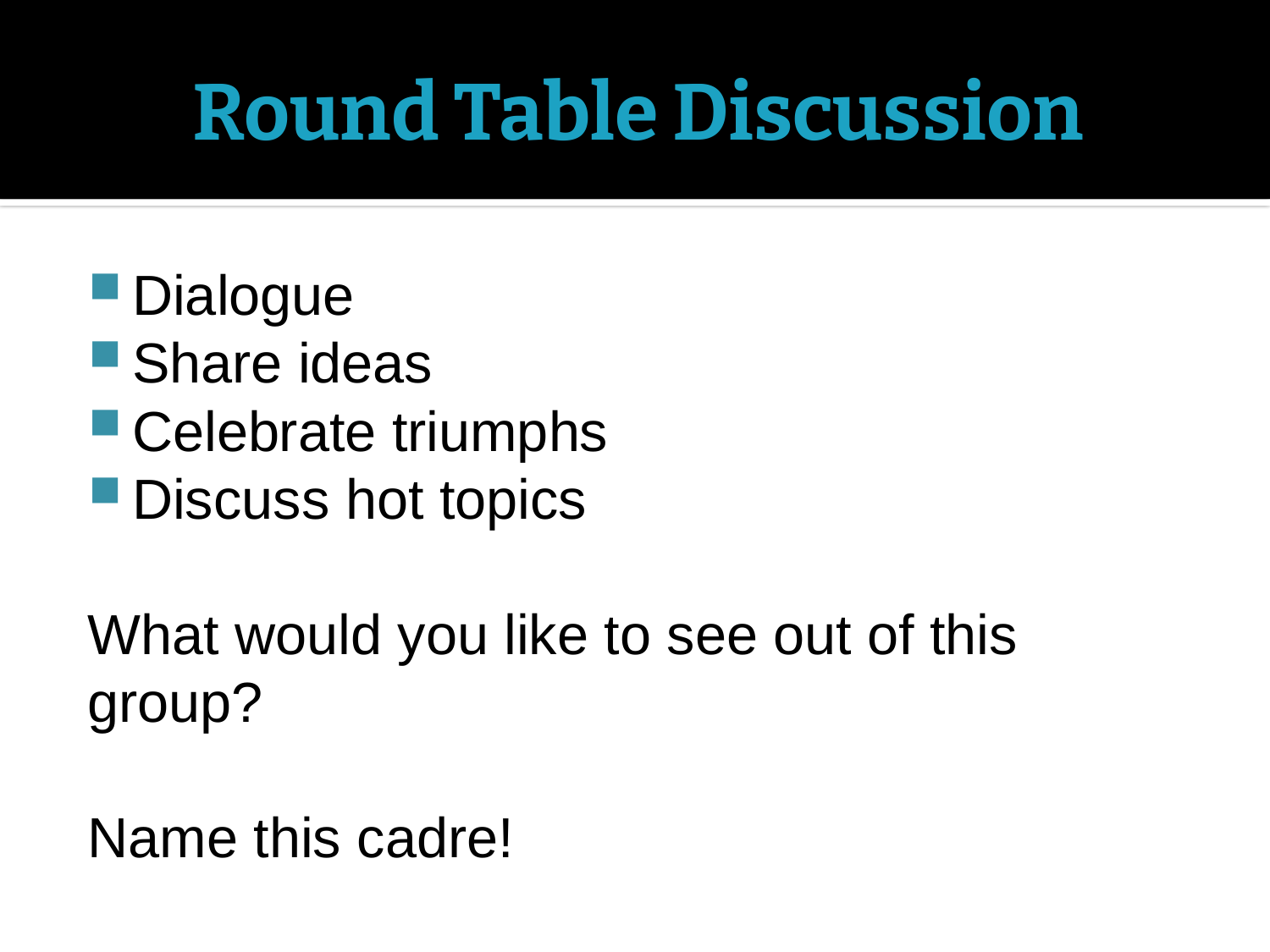

# Round Table Discussion
Dialogue
Share ideas
Celebrate triumphs
Discuss hot topics

What would you like to see out of this group?

Name this cadre!